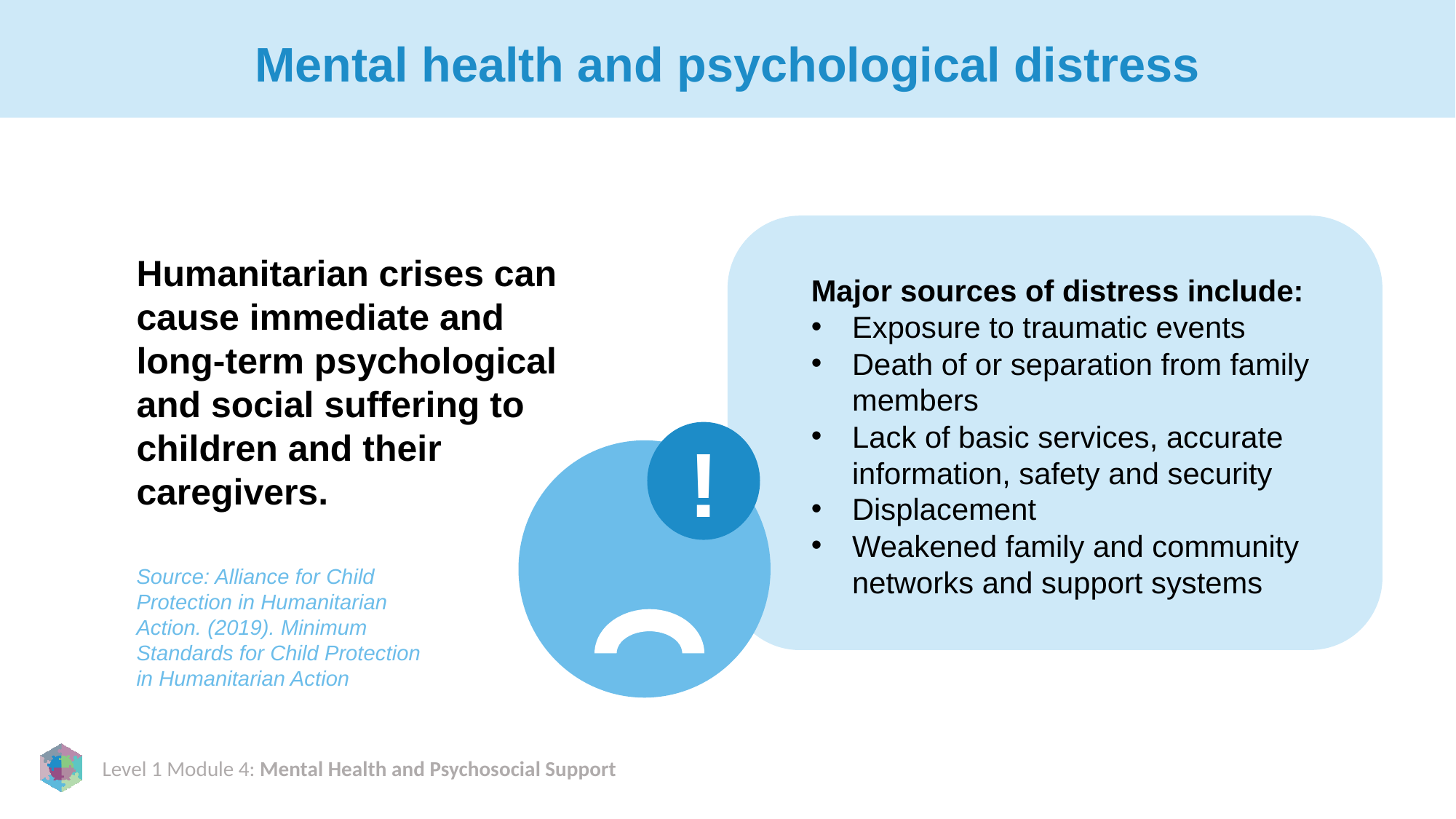

# Mental health and psychological distress

Humanitarian crises can cause immediate and long-term psychological and social suffering to children and their caregivers.
Major sources of distress include:
Exposure to traumatic events
Death of or separation from family members
Lack of basic services, accurate information, safety and security
Displacement
Weakened family and community networks and support systems
!

Source: Alliance for Child Protection in Humanitarian Action. (2019). Minimum Standards for Child Protection in Humanitarian Action